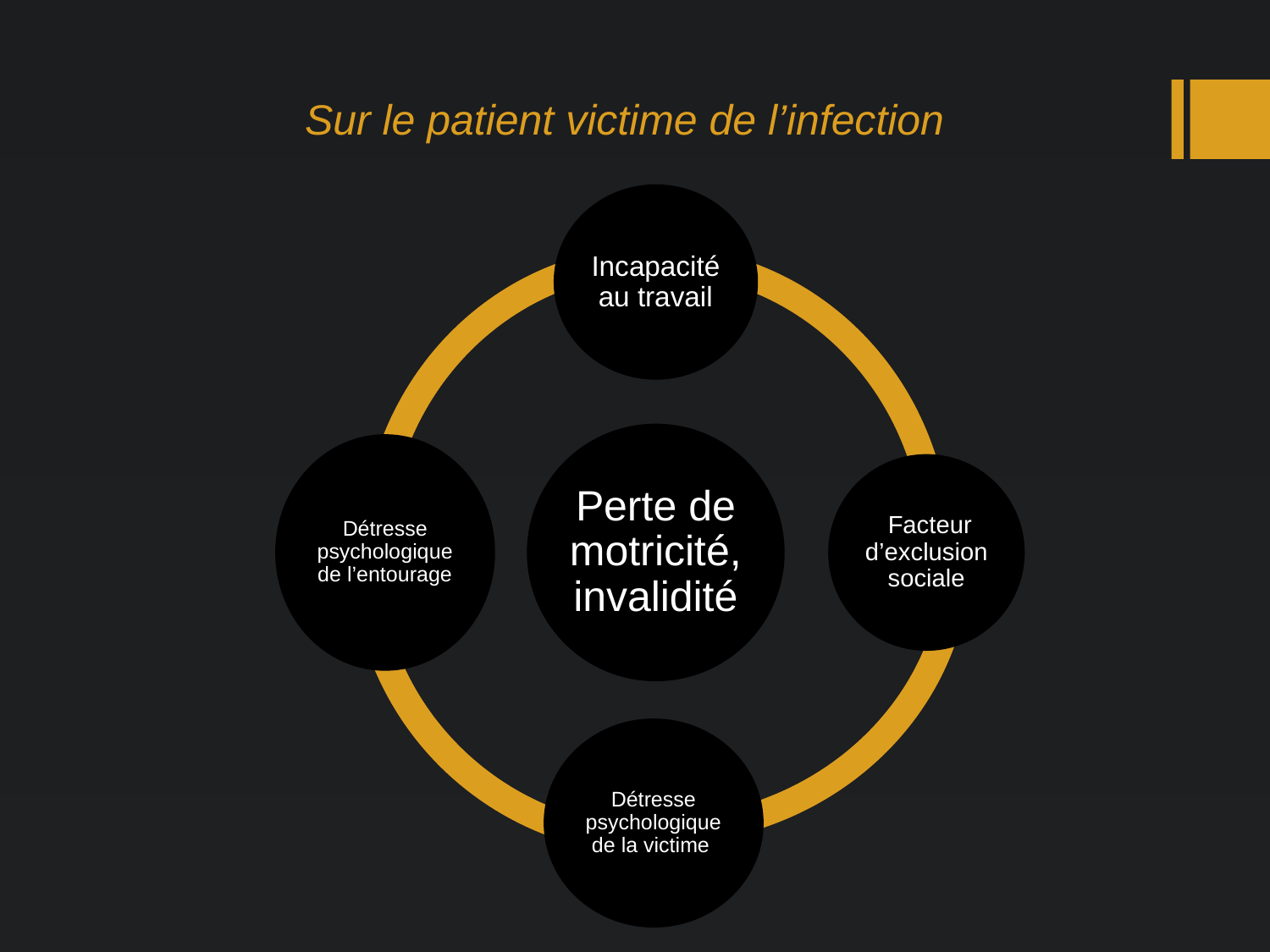

Sur le patient victime de l’infection
Perte de motricité, invalidité
Incapacité au travail
 Facteur d’exclusion sociale
Détresse psychologique de la victime
Détresse psychologique de l’entourage